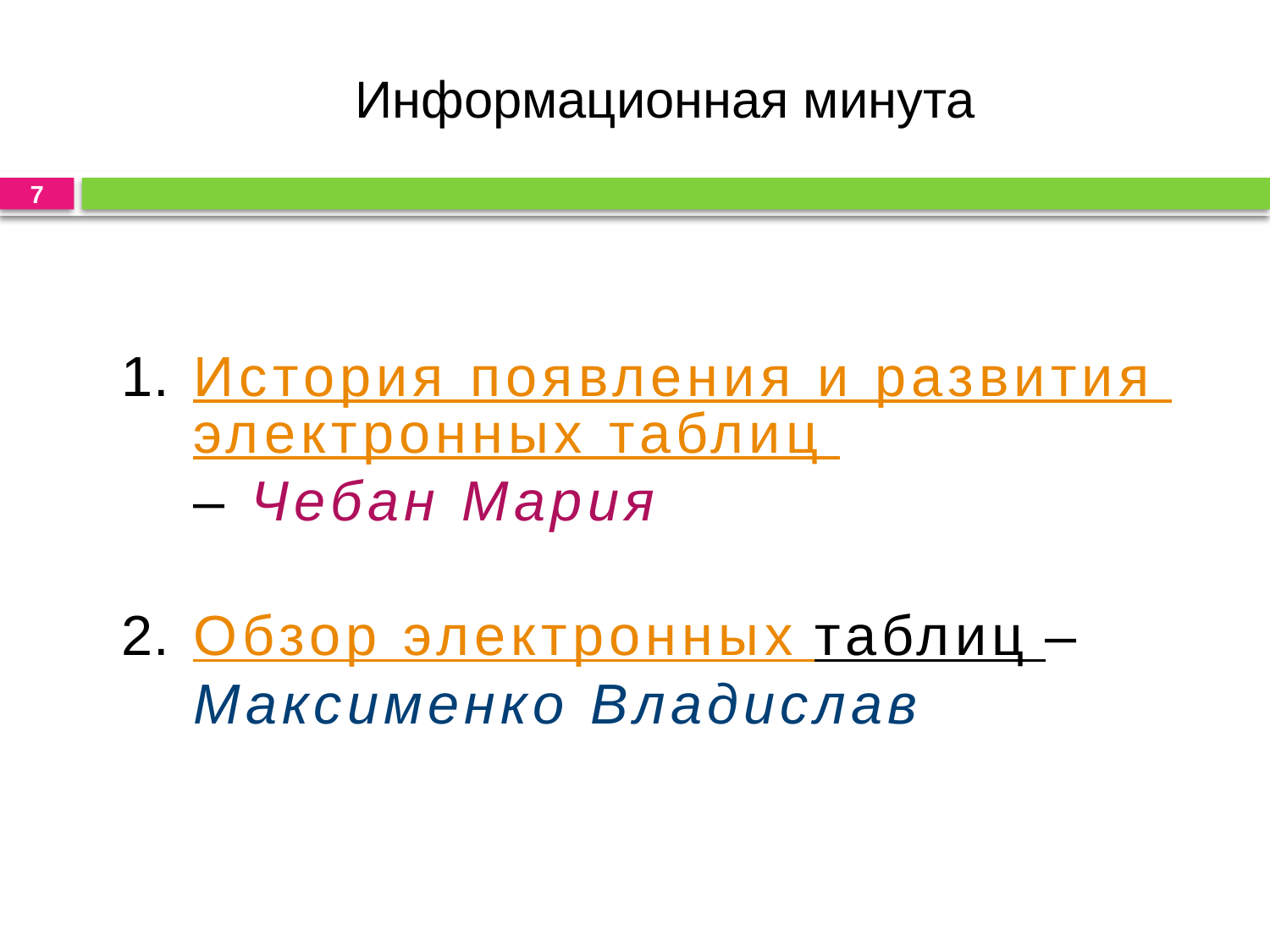

# Информационная минута
7
История появления и развития электронных таблиц – Чебан Мария

Обзор электронных таблиц – Максименко Владислав